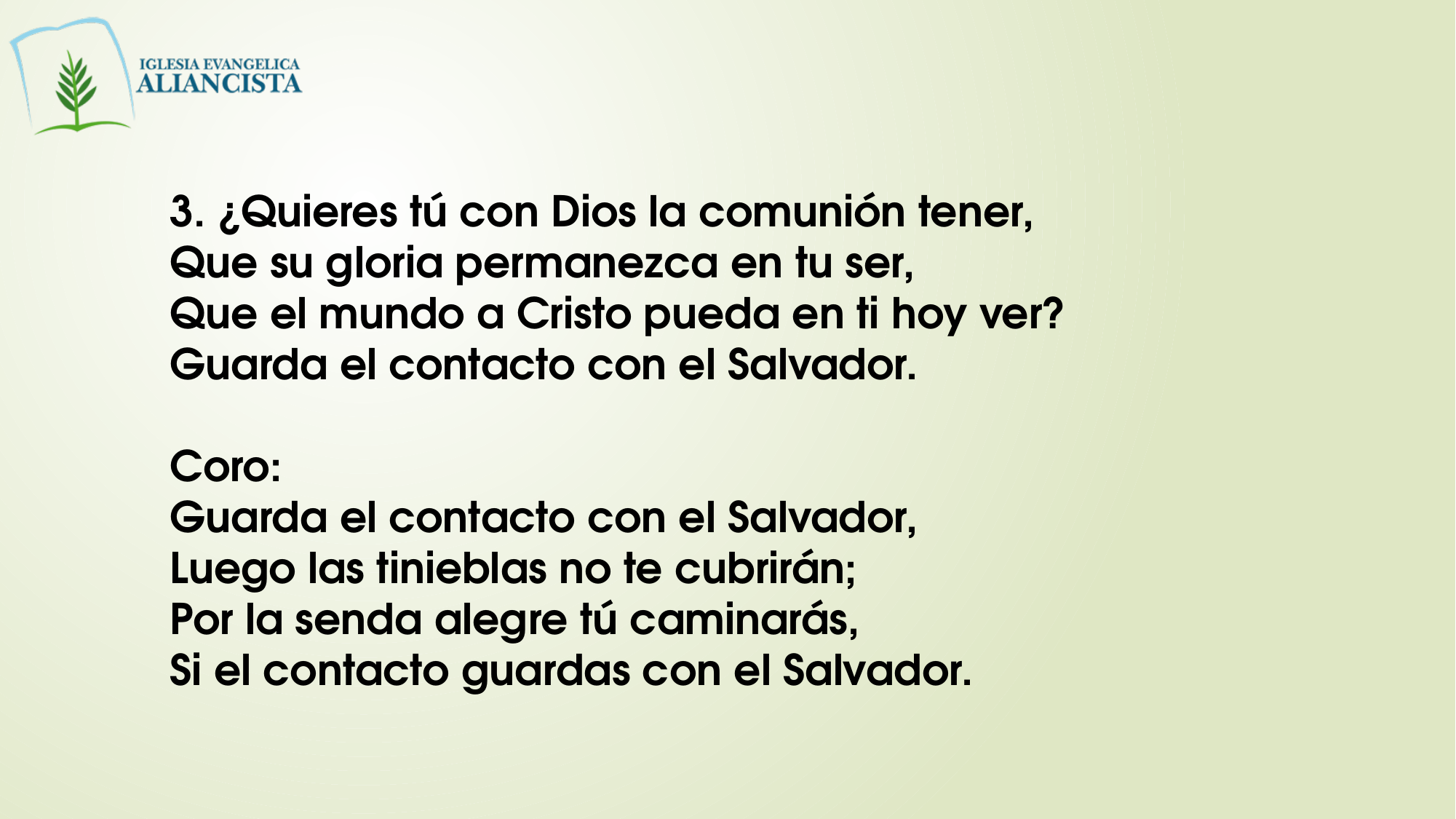

3. ¿Quieres tú con Dios la comunión tener,
Que su gloria permanezca en tu ser,
Que el mundo a Cristo pueda en ti hoy ver?
Guarda el contacto con el Salvador.

Coro:
Guarda el contacto con el Salvador,
Luego las tinieblas no te cubrirán;
Por la senda alegre tú caminarás,
Si el contacto guardas con el Salvador.